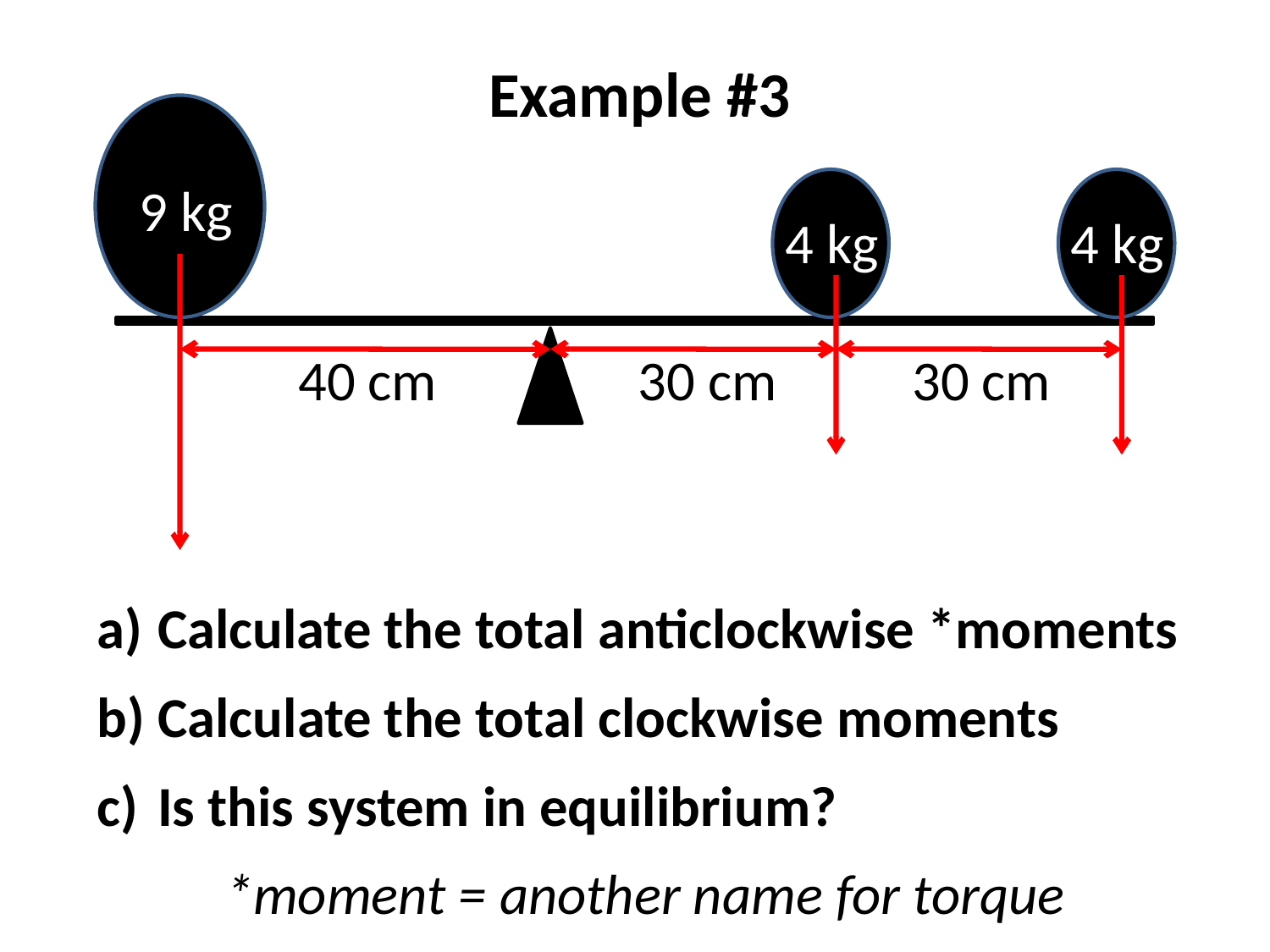

Example #3

9 kg

4 kg
4 kg

40 cm
30 cm
30 cm
 Calculate the total anticlockwise *moments
 Calculate the total clockwise moments
 Is this system in equilibrium?
*moment = another name for torque